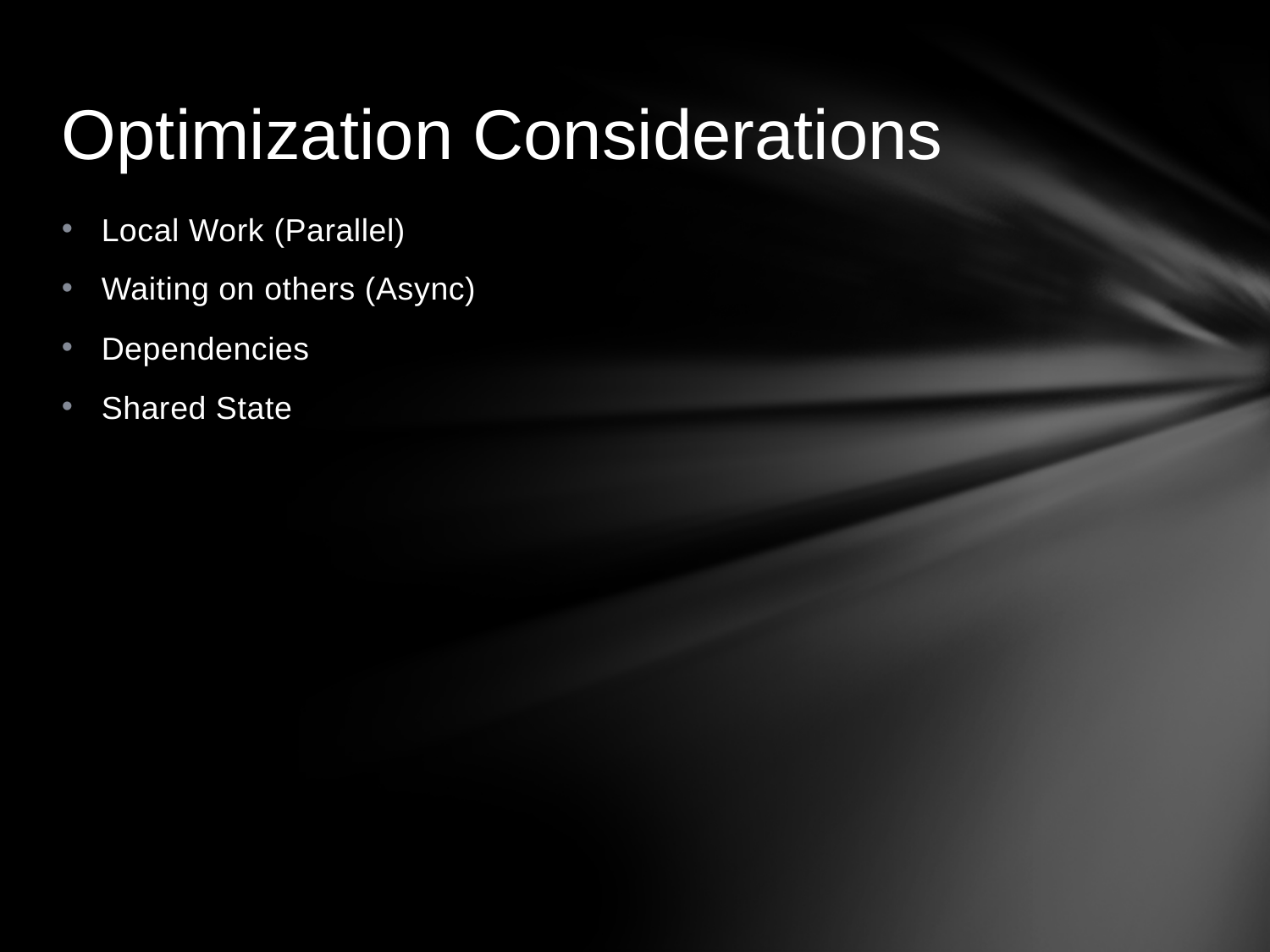

# Optimization Considerations
Local Work (Parallel)
Waiting on others (Async)
Dependencies
Shared State